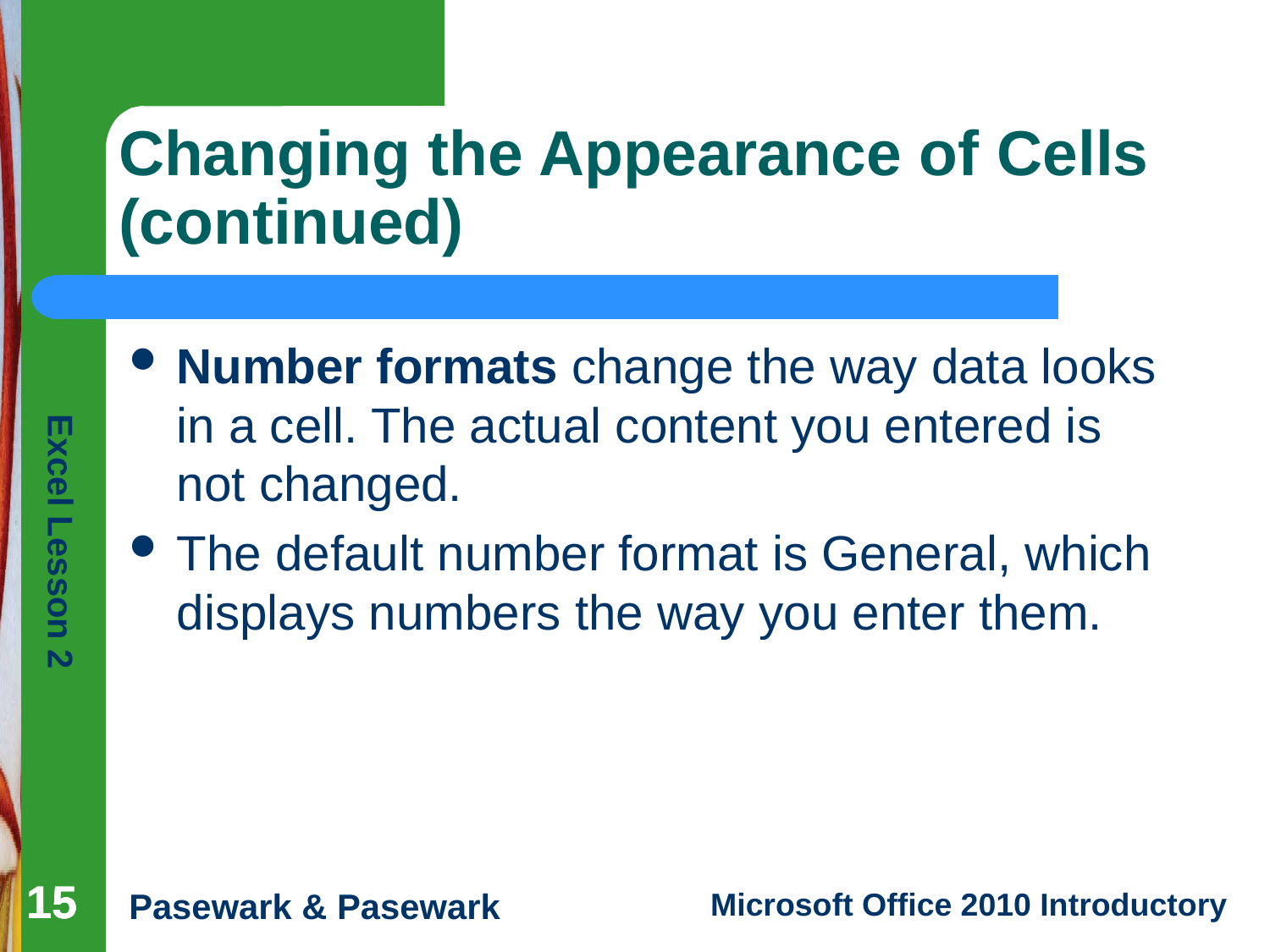

# Changing the Appearance of Cells (continued)
Number formats change the way data looks in a cell. The actual content you entered is not changed.
The default number format is General, which displays numbers the way you enter them.
15
15
15